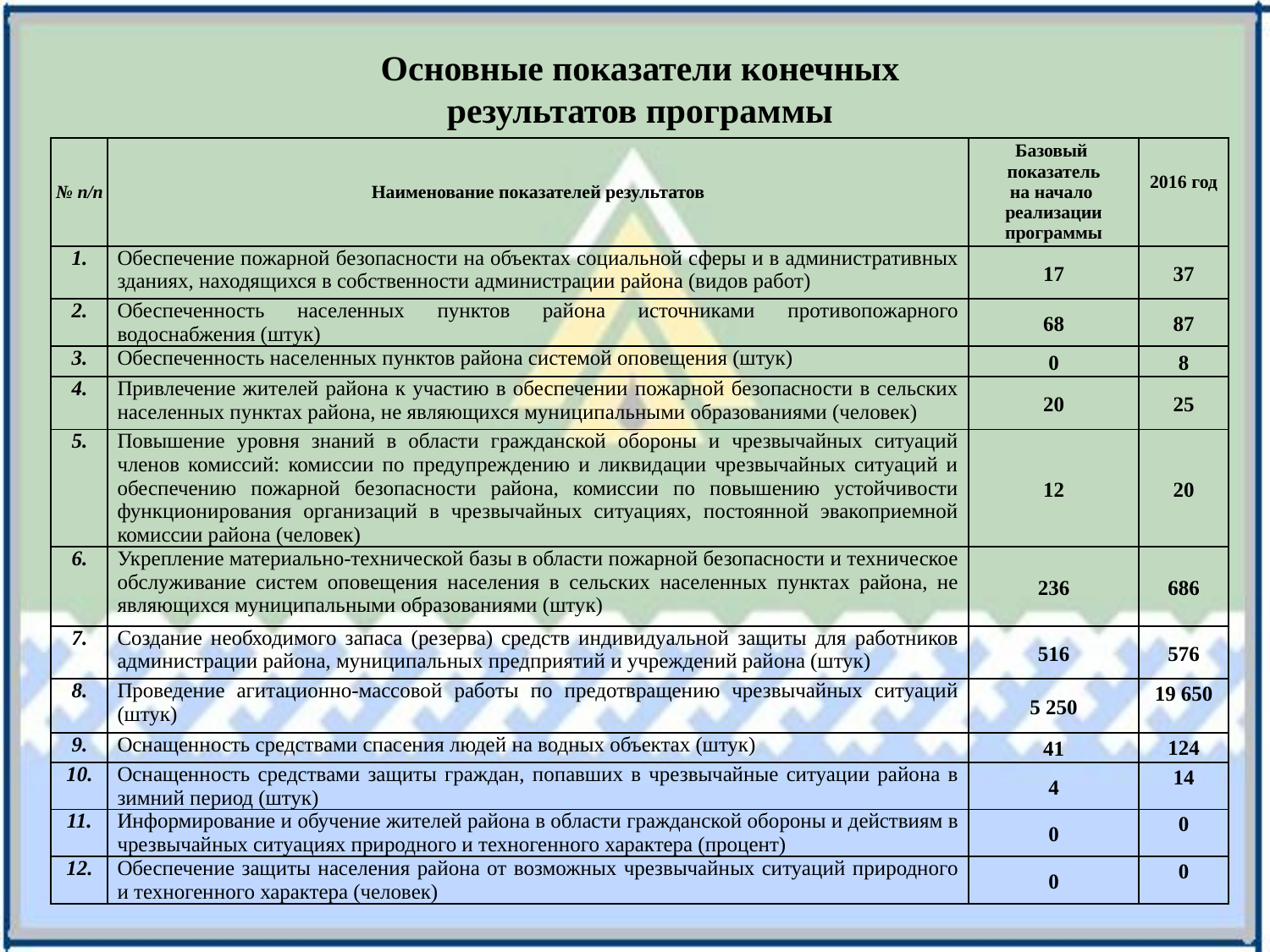

Основные показатели конечных
результатов программы
| № п/п | Наименование показателей результатов | Базовый показатель на начало реализации программы | 2016 год |
| --- | --- | --- | --- |
| 1. | Обеспечение пожарной безопасности на объектах социальной сферы и в административных зданиях, находящихся в собственности администрации района (видов работ) | 17 | 37 |
| 2. | Обеспеченность населенных пунктов района источниками противопожарного водоснабжения (штук) | 68 | 87 |
| 3. | Обеспеченность населенных пунктов района системой оповещения (штук) | 0 | 8 |
| 4. | Привлечение жителей района к участию в обеспечении пожарной безопасности в сельских населенных пунктах района, не являющихся муниципальными образованиями (человек) | 20 | 25 |
| 5. | Повышение уровня знаний в области гражданской обороны и чрезвычайных ситуаций членов комиссий: комиссии по предупреждению и ликвидации чрезвычайных ситуаций и обеспечению пожарной безопасности района, комиссии по повышению устойчивости функционирования организаций в чрезвычайных ситуациях, постоянной эвакоприемной комиссии района (человек) | 12 | 20 |
| 6. | Укрепление материально-технической базы в области пожарной безопасности и техническое обслуживание систем оповещения населения в сельских населенных пунктах района, не являющихся муниципальными образованиями (штук) | 236 | 686 |
| 7. | Создание необходимого запаса (резерва) средств индивидуальной защиты для работников администрации района, муниципальных предприятий и учреждений района (штук) | 516 | 576 |
| 8. | Проведение агитационно-массовой работы по предотвращению чрезвычайных ситуаций (штук) | 5 250 | 19 650 |
| 9. | Оснащенность средствами спасения людей на водных объектах (штук) | 41 | 124 |
| 10. | Оснащенность средствами защиты граждан, попавших в чрезвычайные ситуации района в зимний период (штук) | 4 | 14 |
| 11. | Информирование и обучение жителей района в области гражданской обороны и действиям в чрезвычайных ситуациях природного и техногенного характера (процент) | 0 | 0 |
| 12. | Обеспечение защиты населения района от возможных чрезвычайных ситуаций природного и техногенного характера (человек) | 0 | 0 |